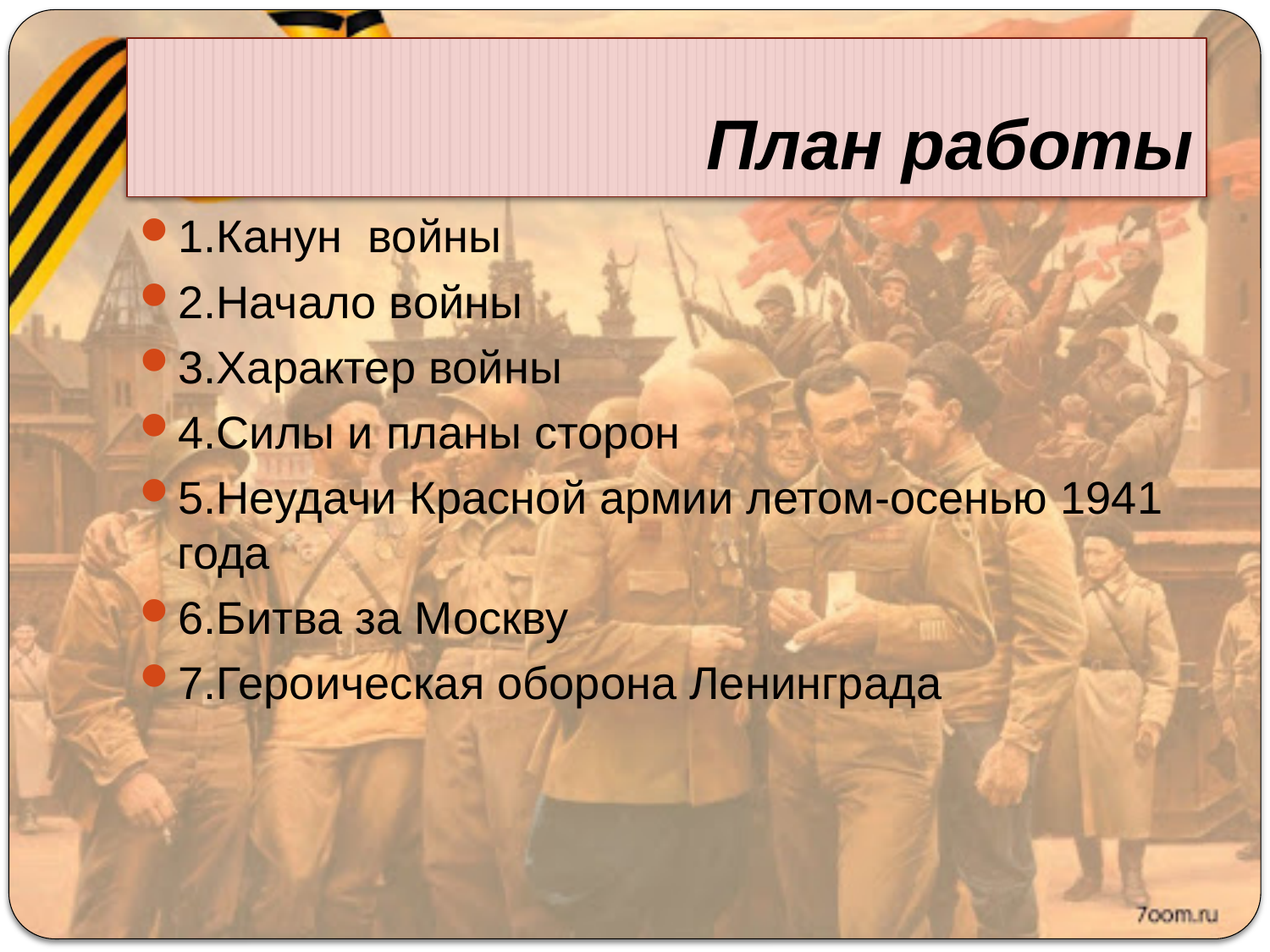

# План работы
1.Канун  войны
2.Начало войны
3.Характер войны
4.Силы и планы сторон
5.Неудачи Красной армии летом-осенью 1941 года
6.Битва за Москву
7.Героическая оборона Ленинграда